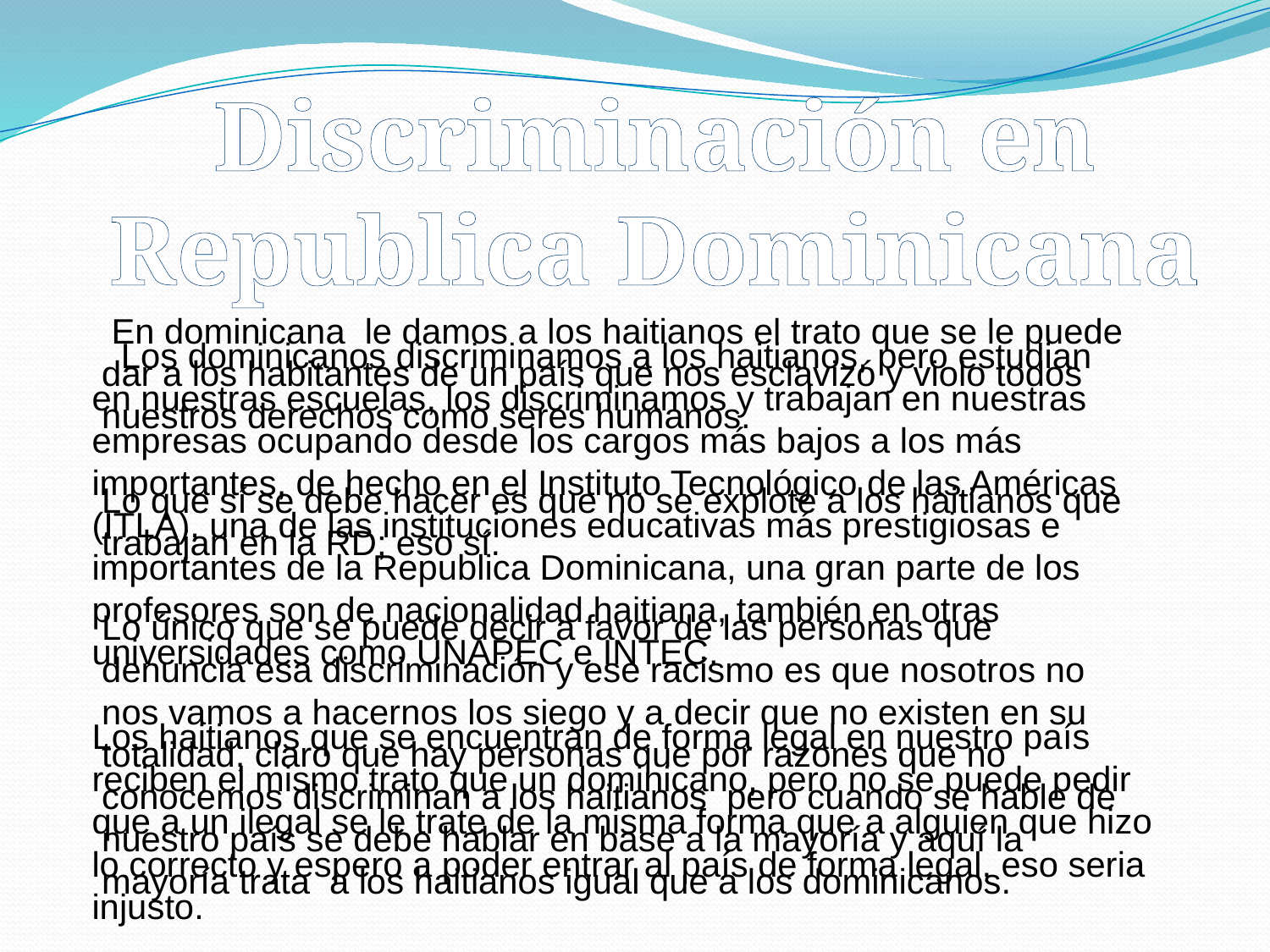

Discriminación en Republica Dominicana

 En dominicana  le damos a los haitianos el trato que se le puede dar a los habitantes de un país que nos esclavizó y violo todos nuestros derechos como seres humanos.
  
Lo que sí se debe hacer es que no se explote a los haitianos que trabajan en la RD; eso sí.

Lo único que se puede decir a favor de las personas que  denuncia esa discriminación y ese racismo es que nosotros no nos vamos a hacernos los siego y a decir que no existen en su totalidad, claro que hay personas que por razones que no conocemos discriminan a los haitianos  pero cuando se hable de nuestro país se debe hablar en base a la mayoría y aquí la mayoría trata  a los haitianos igual que a los dominicanos.

   Los dominicanos discriminamos a los haitianos, pero estudian
en nuestras escuelas, los discriminamos y trabajan en nuestras
empresas ocupando desde los cargos más bajos a los más importantes, de hecho en el Instituto Tecnológico de las Américas (ITLA), una de las instituciones educativas más prestigiosas e importantes de la Republica Dominicana, una gran parte de los profesores son de nacionalidad haitiana, también en otras universidades como UNAPEC e INTEC.

Los haitianos que se encuentran de forma legal en nuestro país reciben el mismo trato que un dominicano, pero no se puede pedir que a un ilegal se le trate de la misma forma que a alguien que hizo lo correcto y espero a poder entrar al país de forma legal, eso seria injusto.